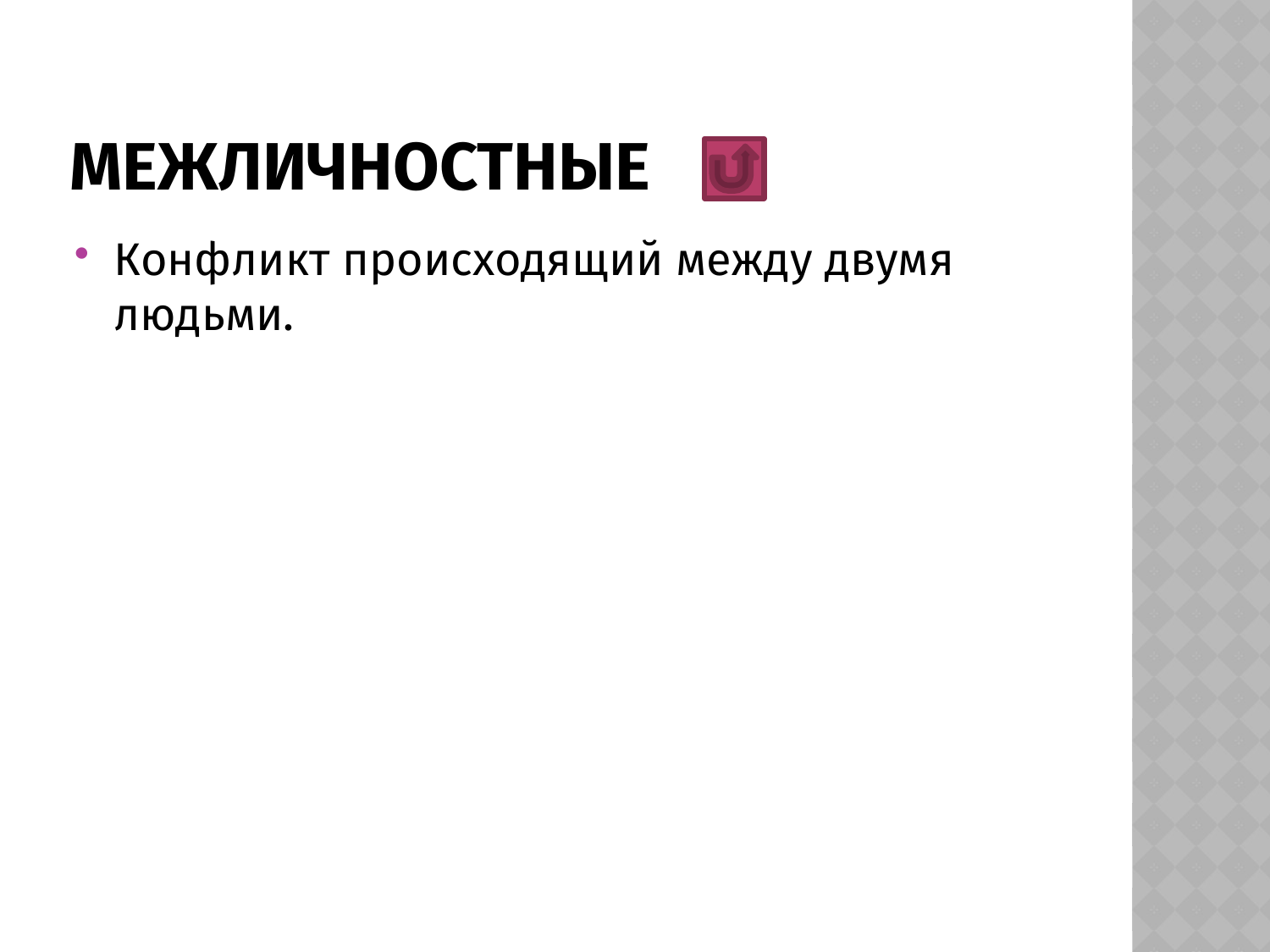

# межличностные

Конфликт происходящий между двумя людьми.